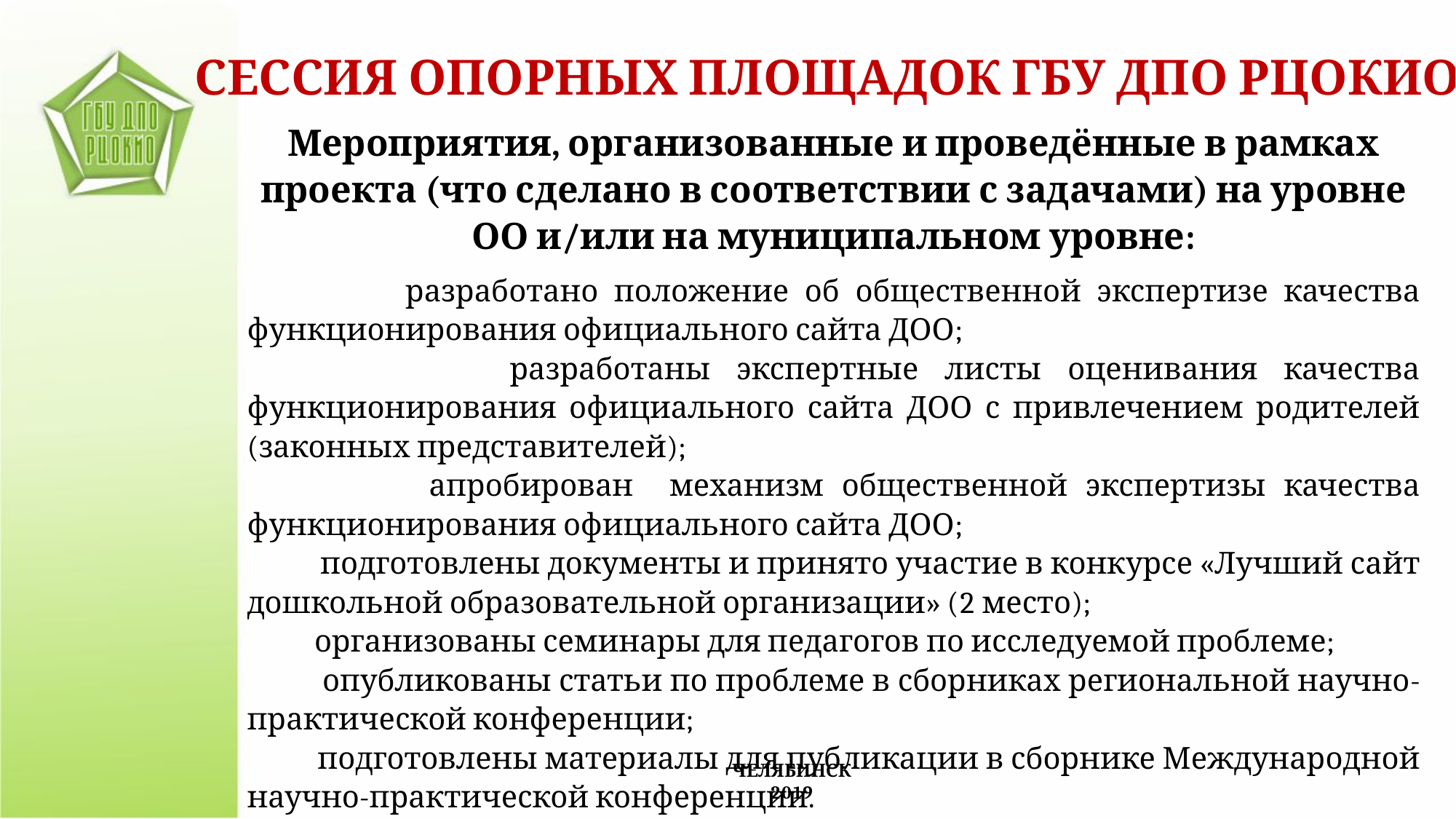

СЕССИЯ ОПОРНЫХ ПЛОЩАДОК ГБУ ДПО РЦОКИО
Мероприятия, организованные и проведённые в рамках проекта (что сделано в соответствии с задачами) на уровне ОО и/или на муниципальном уровне:
          разработано положение об общественной экспертизе качества функционирования официального сайта ДОО;
          разработаны экспертные листы оценивания качества функционирования официального сайта ДОО с привлечением родителей (законных представителей);
          апробирован  механизм общественной экспертизы качества функционирования официального сайта ДОО;
          подготовлены документы и принято участие в конкурсе «Лучший сайт дошкольной образовательной организации» (2 место);
          организованы семинары для педагогов по исследуемой проблеме;
          опубликованы статьи по проблеме в сборниках региональной научно-практической конференции;
          подготовлены материалы для публикации в сборнике Международной научно-практической конференции.

ЧЕЛЯБИНСК
2019